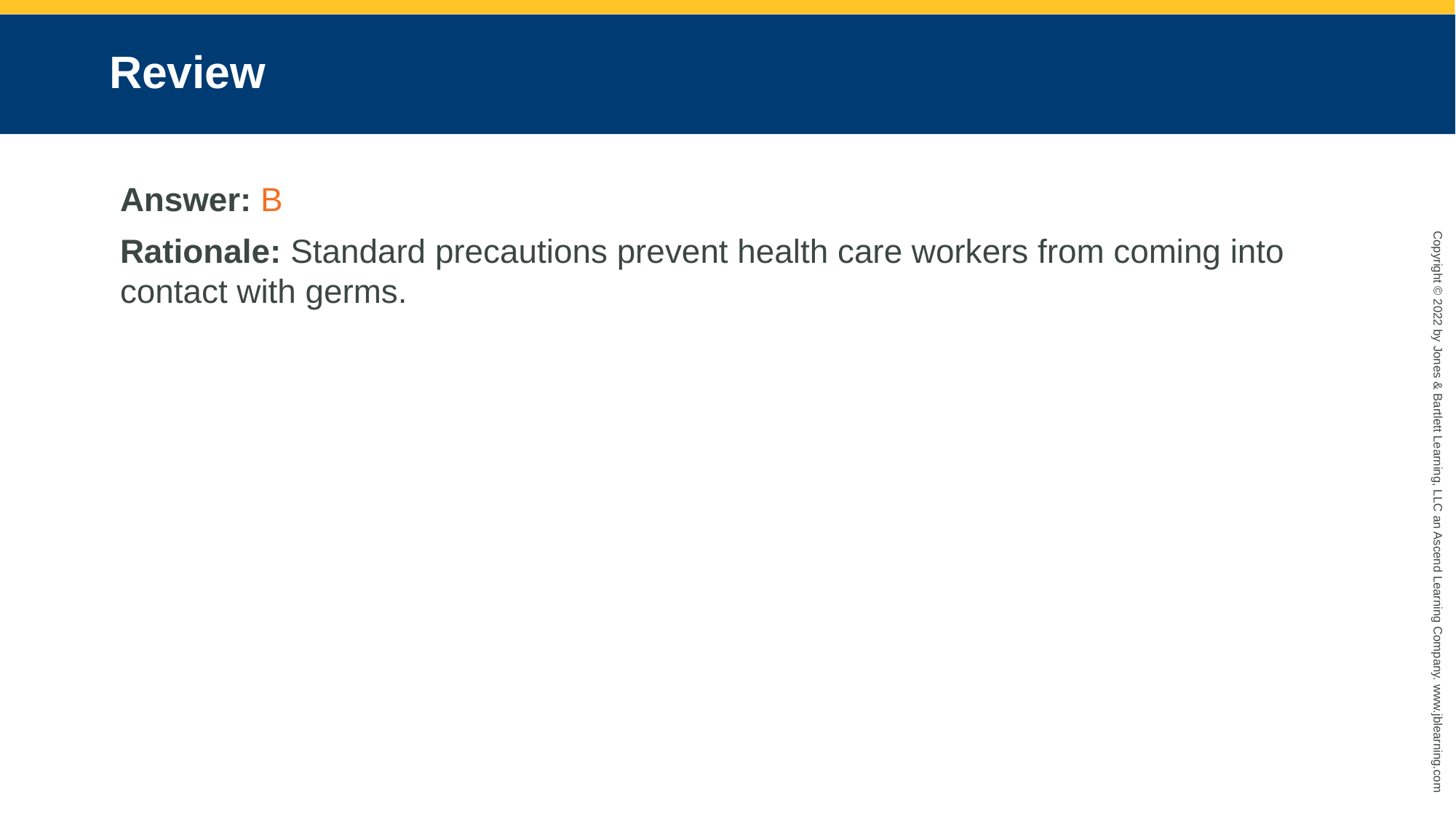

# Review
Answer: B
Rationale: Standard precautions prevent health care workers from coming into contact with germs.